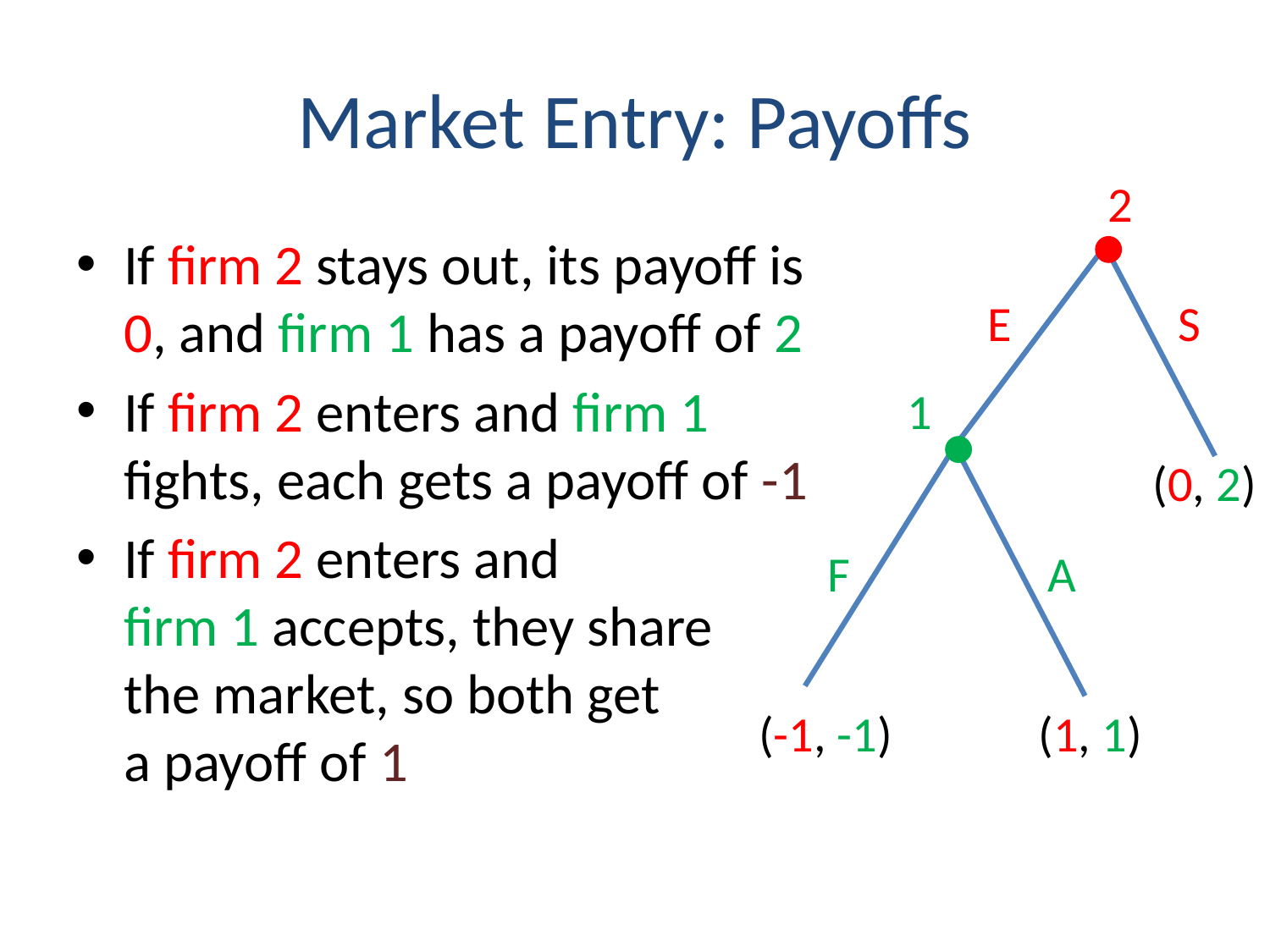

# Market Entry: Payoffs
2

If firm 2 stays out, its payoff is 0, and firm 1 has a payoff of 2
If firm 2 enters and firm 1 fights, each gets a payoff of -1
If firm 2 enters and
firm 1 accepts, they share
the market, so both get
a payoff of 1
E
S
1

F
A
(0, 2)
(-1, -1)
(1, 1)